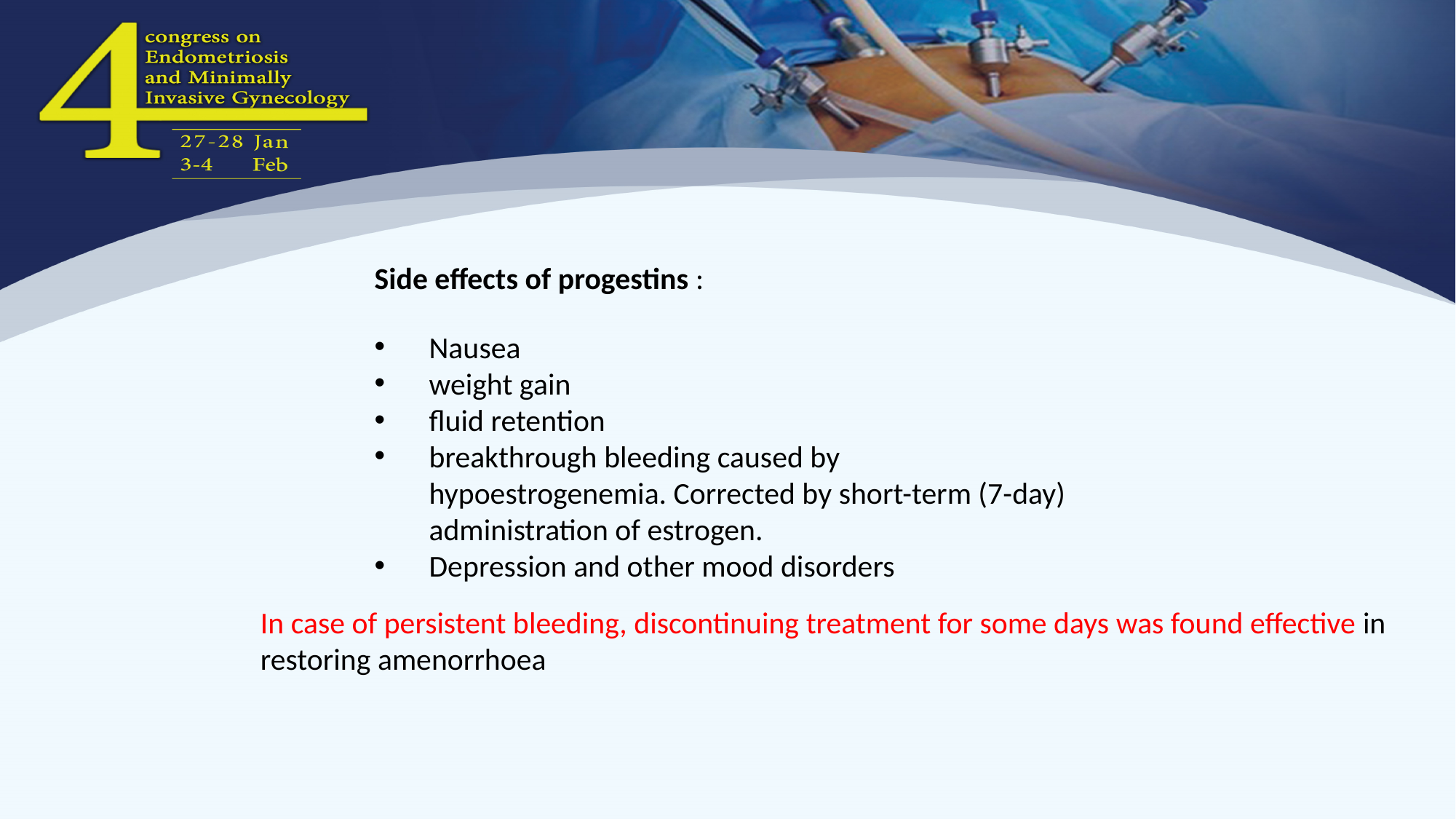

Side effects of progestins :

Nausea
weight gain
fluid retention
breakthrough bleeding caused by hypoestrogenemia. Corrected by short-term (7-day) administration of estrogen.
Depression and other mood disorders
In case of persistent bleeding, discontinuing treatment for some days was found effective in restoring amenorrhoea